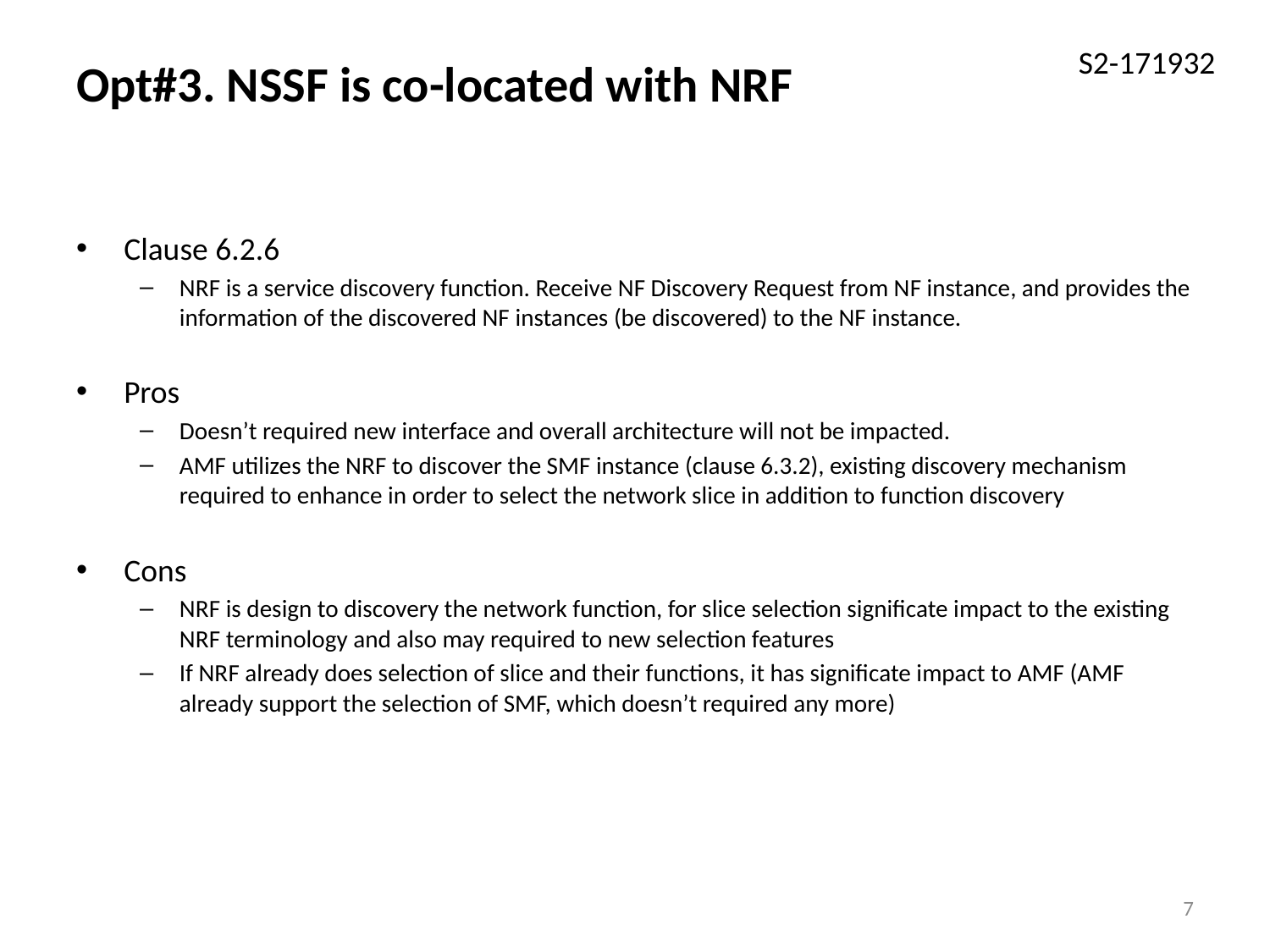

Opt#3. NSSF is co-located with NRF
Clause 6.2.6
NRF is a service discovery function. Receive NF Discovery Request from NF instance, and provides the information of the discovered NF instances (be discovered) to the NF instance.

Pros
Doesn’t required new interface and overall architecture will not be impacted.
AMF utilizes the NRF to discover the SMF instance (clause 6.3.2), existing discovery mechanism required to enhance in order to select the network slice in addition to function discovery

Cons
NRF is design to discovery the network function, for slice selection significate impact to the existing NRF terminology and also may required to new selection features
If NRF already does selection of slice and their functions, it has significate impact to AMF (AMF already support the selection of SMF, which doesn’t required any more)

7